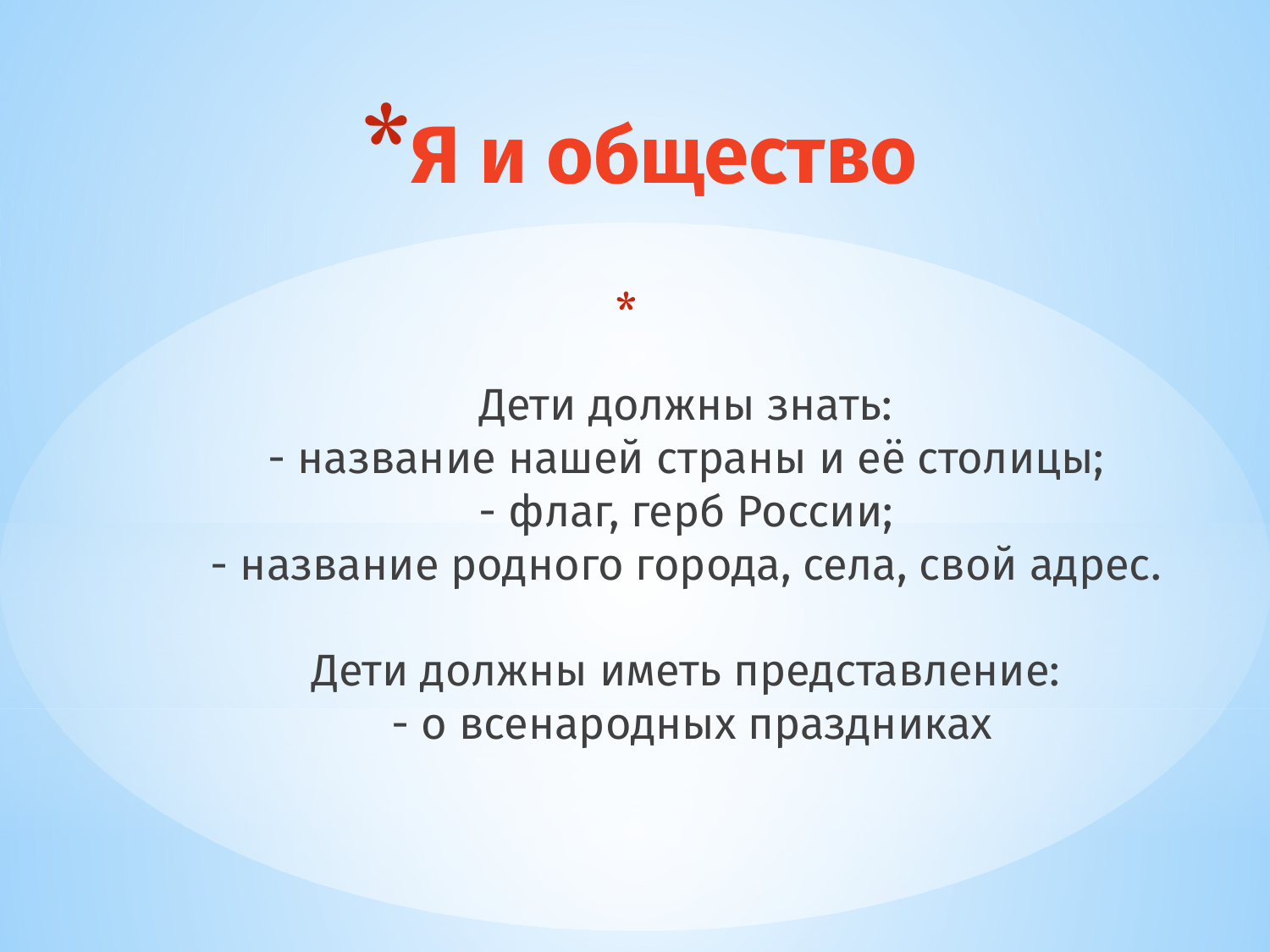

# Я и общество
Дети должны знать:
- название нашей страны и её столицы;
- флаг, герб России;
- название родного города, села, свой адрес.
Дети должны иметь представление:
- о всенародных праздниках